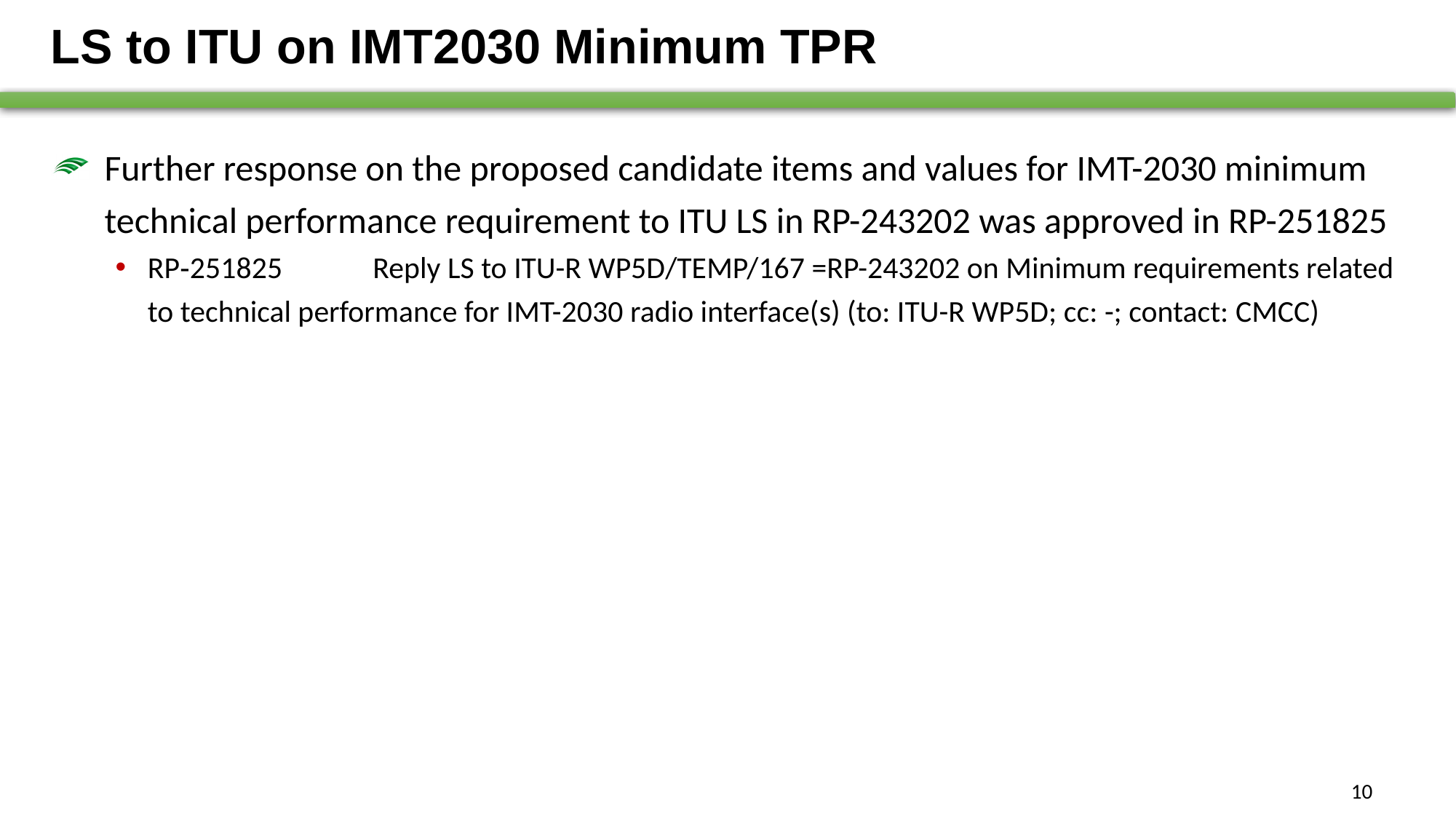

# LS to ITU on IMT2030 Minimum TPR
Further response on the proposed candidate items and values for IMT-2030 minimum technical performance requirement to ITU LS in RP-243202 was approved in RP-251825
RP‑251825	 Reply LS to ITU-R WP5D/TEMP/167 =RP-243202 on Minimum requirements related to technical performance for IMT-2030 radio interface(s) (to: ITU-R WP5D; cc: -; contact: CMCC)